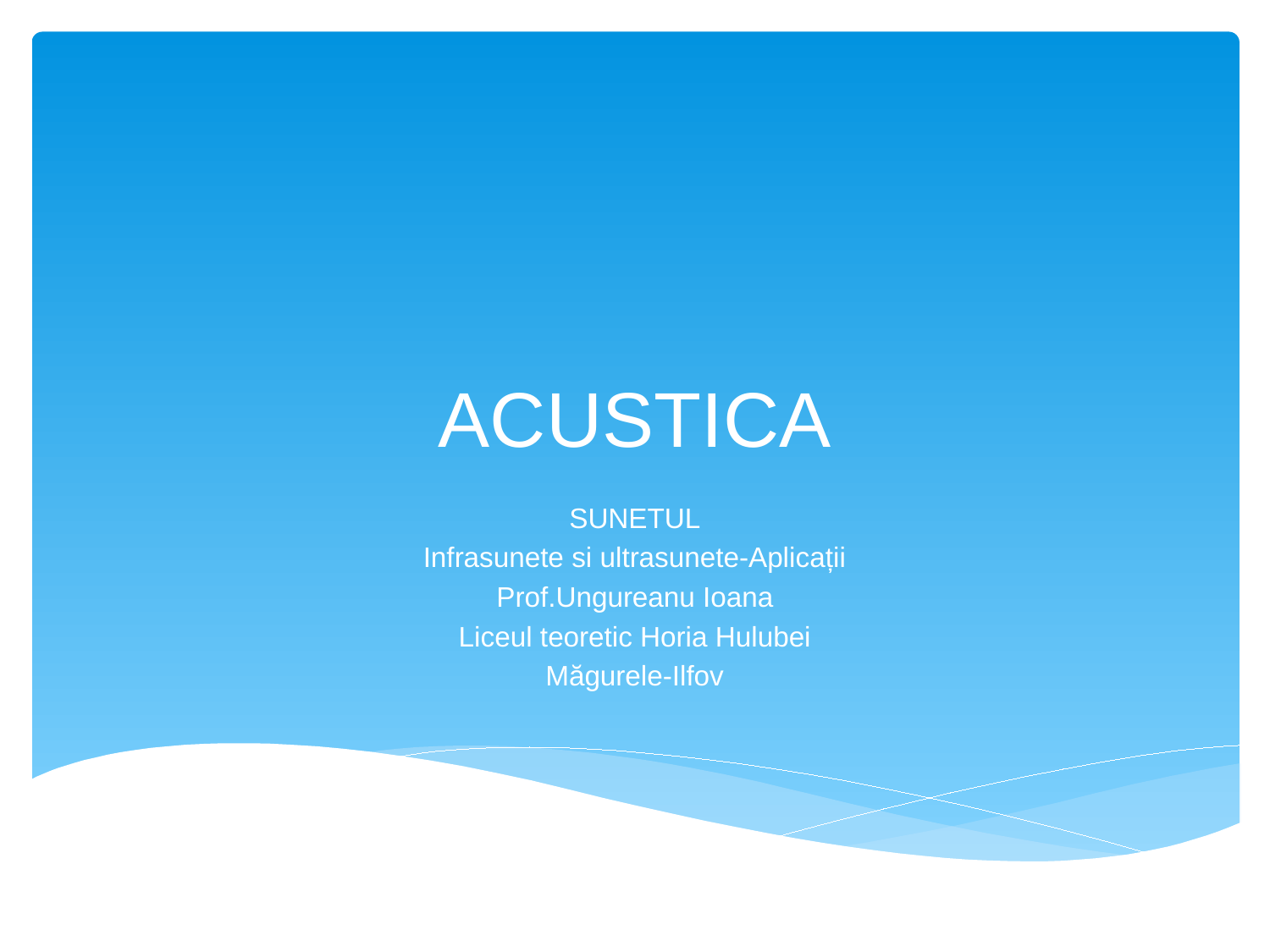

# ACUSTICA
SUNETUL
Infrasunete si ultrasunete-Aplicații
Prof.Ungureanu Ioana
Liceul teoretic Horia Hulubei
Măgurele-Ilfov